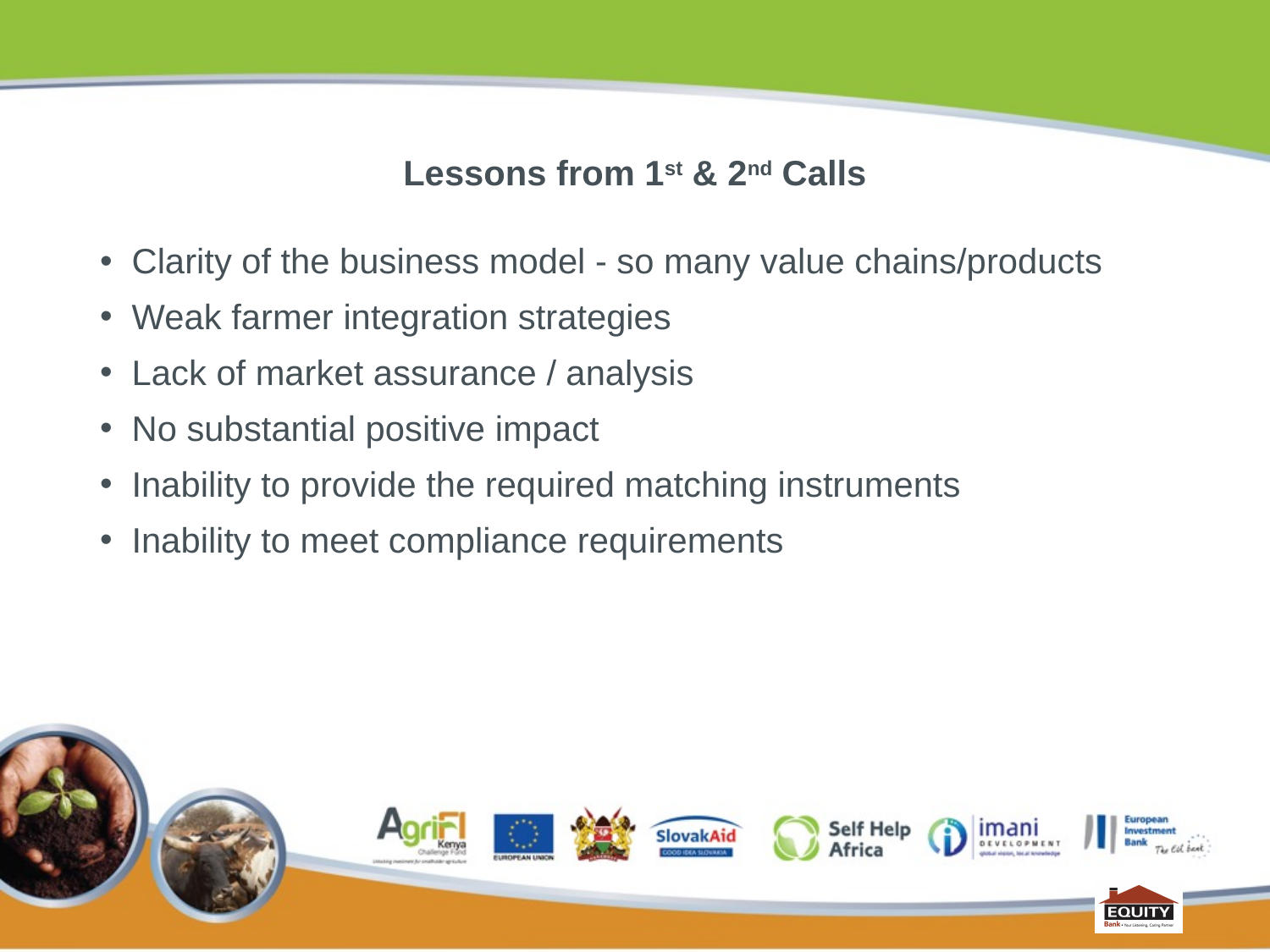

# Lessons from 1st & 2nd Calls
Clarity of the business model - so many value chains/products
Weak farmer integration strategies
Lack of market assurance / analysis
No substantial positive impact
Inability to provide the required matching instruments
Inability to meet compliance requirements